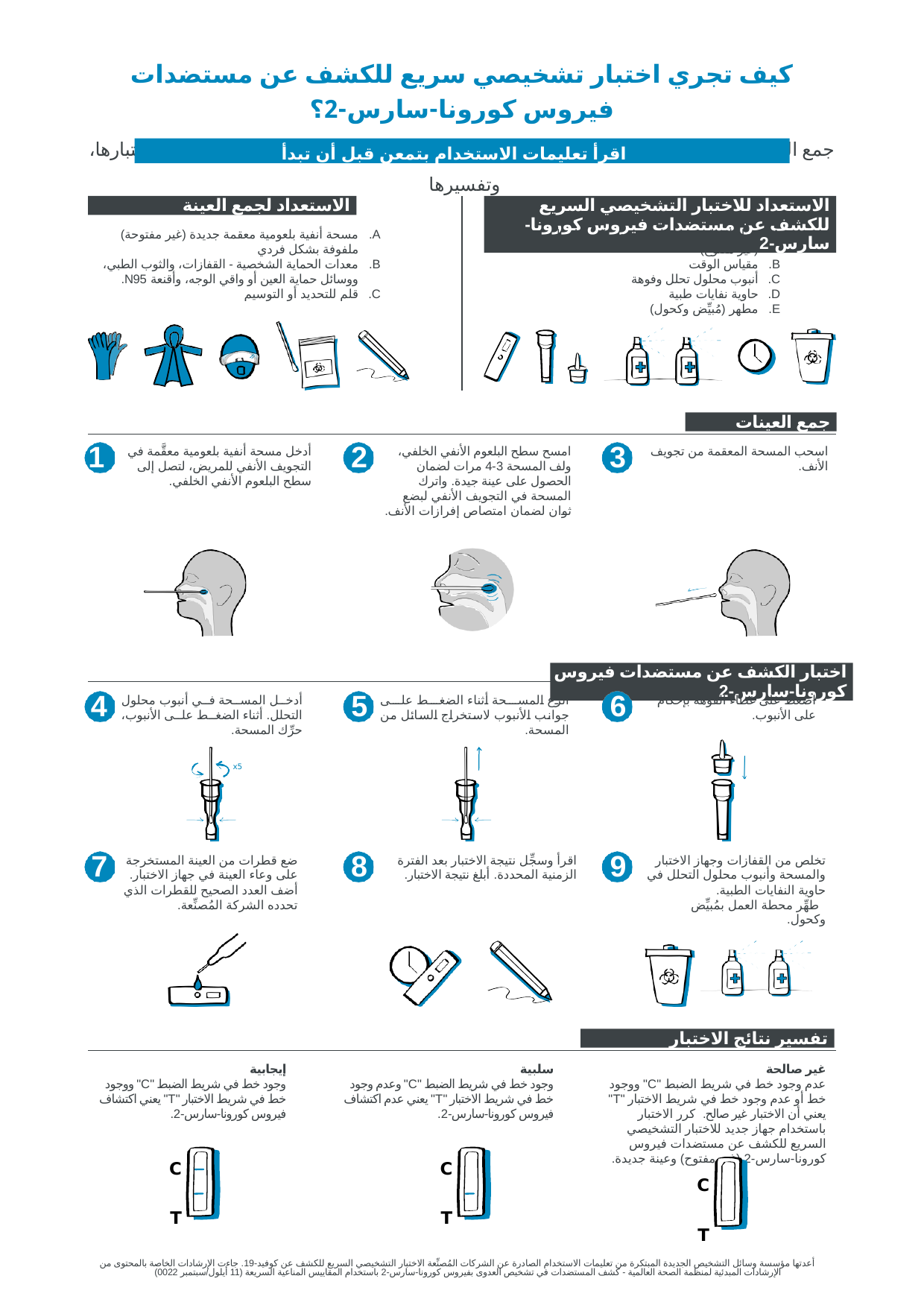

كيف تجري اختبار تشخيصي سريع للكشف عن مستضدات فيروس كورونا-سارس-2؟
جمع العينات للاختبار التشخيصي السريع للكشف عن مستضدات فيروس كورونا-سارس-2، واختبارها، وتفسيرها
اقرأ تعليمات الاستخدام بتمعن قبل أن تبدأ
الاستعداد لجمع العينة
الاستعداد للاختبار التشخيصي السريع للكشف عن مستضدات فيروس كورونا-سارس-2

مسحة أنفية بلعومية معقمة جديدة (غير مفتوحة) ملفوفة بشكل فردي
معدات الحماية الشخصية - القفازات، والثوب الطبي، ووسائل حماية العين أو واقي الوجه، وأقنعة N95.
قلم للتحديد أو التوسيم
جهاز اختبار مستضدات فيروس كورونا-سارس-2 جديد (غير مفتوح)
مقياس الوقت
أنبوب محلول تحلل وفوهة
حاوية نفايات طبية
مطهر (مُبيِّض وكحول)

جمع العينات

1
2
3
أدخل مسحة أنفية بلعومية معقَّمة في التجويف الأنفي للمريض، لتصل إلى سطح البلعوم الأنفي الخلفي.
امسح سطح البلعوم الأنفي الخلفي، ولف المسحة 3-4 مرات لضمان الحصول على عينة جيدة. واترك المسحة في التجويف الأنفي لبضع ثوان لضمان امتصاص إفرازات الأنف.
اسحب المسحة المعقمة من تجويف الأنف.

اختبار الكشف عن مستضدات فيروس كورونا-سارس-2

4
5
6
أدخل المسحة في أنبوب محلول التحلل. أثناء الضغط على الأنبوب، حرِّك المسحة.
انزع المسحة أثناء الضغط على جوانب الأنبوب لاستخراج السائل من المسحة.
اضغط على غطاء الفوهة بإحكام على الأنبوب.

x5
7
8
9
ضع قطرات من العينة المستخرجة على وعاء العينة في جهاز الاختبار. أضف العدد الصحيح للقطرات الذي تحدده الشركة المُصنِّعة.
اقرأ وسجِّل نتيجة الاختبار بعد الفترة الزمنية المحددة. أبلغ نتيجة الاختبار.

تخلص من القفازات وجهاز الاختبار والمسحة وأنبوب محلول التحلل في حاوية النفايات الطبية.
  طهِّر محطة العمل بمُبيِّض وكحول.

تفسير نتائج الاختبار

إيجابية
وجود خط في شريط الضبط "C" ووجود خط في شريط الاختبار "T" يعني اكتشاف فيروس كورونا-سارس-2.
سلبية
وجود خط في شريط الضبط "C" وعدم وجود خط في شريط الاختبار "T" يعني عدم اكتشاف فيروس كورونا-سارس-2.
غير صالحة
عدم وجود خط في شريط الضبط "C" ووجود خط أو عدم وجود خط في شريط الاختبار "T" يعني أن الاختبار غير صالح.  كرر الاختبار باستخدام جهاز جديد للاختبار التشخيصي السريع للكشف عن مستضدات فيروس كورونا-سارس-2 (غير مفتوح) وعينة جديدة.

C  T
C  T

C  T
أعدتها مؤسسة وسائل التشخيص الجديدة المبتكرة من تعليمات الاستخدام الصادرة عن الشركات المُصنِّعة الاختبار التشخيصي السريع للكشف عن كوفيد-19. جاءت الإرشادات الخاصة بالمحتوى من الإرشادات المبدئية لمنظمة الصحة العالمية - كشف المستضدات في تشخيص العدوى بفيروس كورونا-سارس-2 باستخدام المقاييس المناعية السريعة (11 أيلول/سبتمبر 0022)